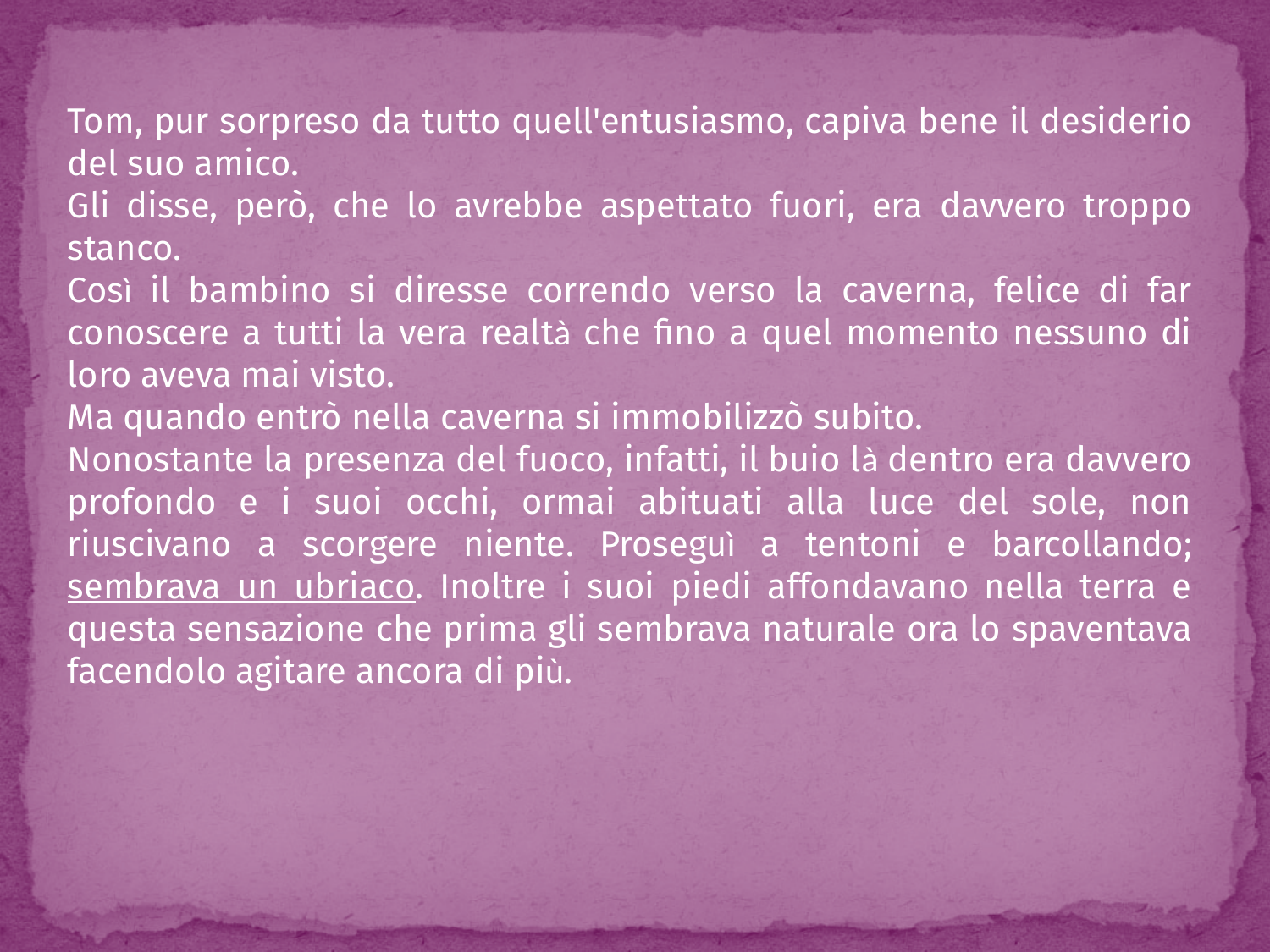

Tom, pur sorpreso da tutto quell'entusiasmo, capiva bene il desiderio del suo amico.
Gli disse, però, che lo avrebbe aspettato fuori, era davvero troppo stanco.
Così il bambino si diresse correndo verso la caverna, felice di far conoscere a tutti la vera realtà che fino a quel momento nessuno di loro aveva mai visto.
Ma quando entrò nella caverna si immobilizzò subito.
Nonostante la presenza del fuoco, infatti, il buio là dentro era davvero profondo e i suoi occhi, ormai abituati alla luce del sole, non riuscivano a scorgere niente. Proseguì a tentoni e barcollando; sembrava un ubriaco. Inoltre i suoi piedi affondavano nella terra e questa sensazione che prima gli sembrava naturale ora lo spaventava facendolo agitare ancora di più.